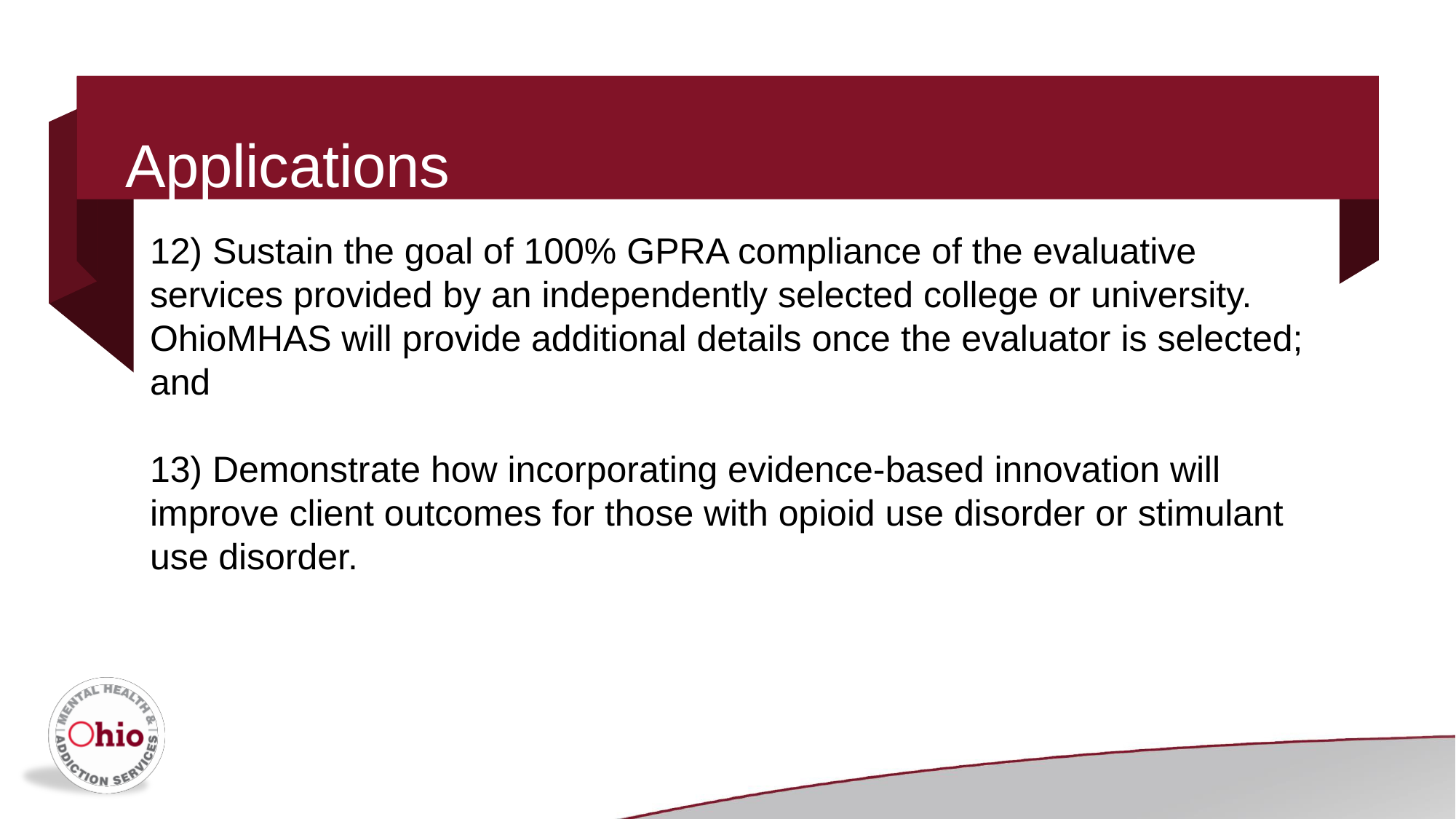

Applications

12) Sustain the goal of 100% GPRA compliance of the evaluative services provided by an independently selected college or university. OhioMHAS will provide additional details once the evaluator is selected; and

13) Demonstrate how incorporating evidence-based innovation will improve client outcomes for those with opioid use disorder or stimulant use disorder.